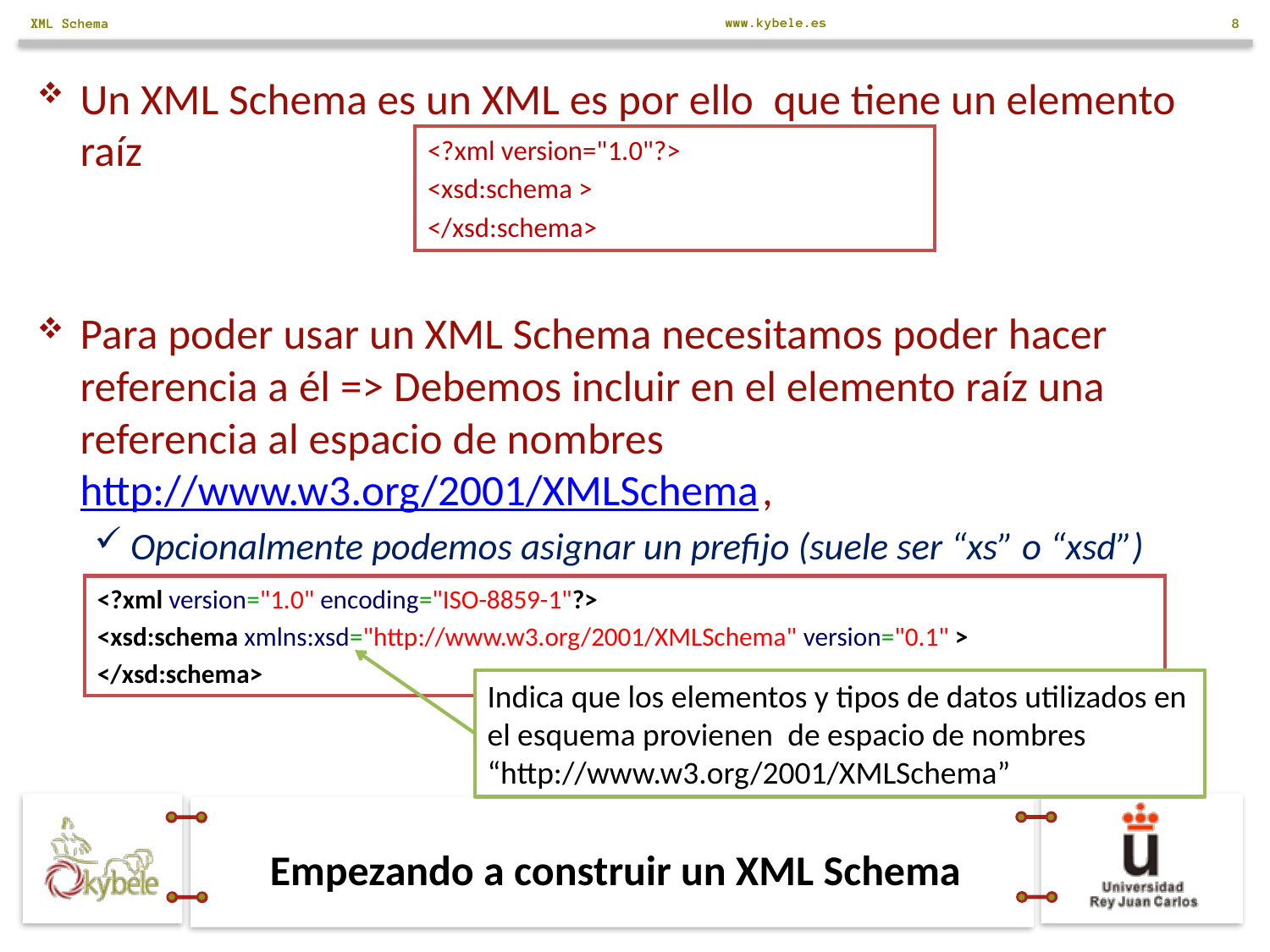

XML Schema
8
Un XML Schema es un XML es por ello  que tiene un elemento raíz

Para poder usar un XML Schema necesitamos poder hacer referencia a él => Debemos incluir en el elemento raíz una referencia al espacio de nombres http://www.w3.org/2001/XMLSchema,
Opcionalmente podemos asignar un prefijo (suele ser “xs” o “xsd”)

<?xml version="1.0"?>
<xsd:schema >
</xsd:schema>
<?xml version="1.0" encoding="ISO-8859-1"?>
<xsd:schema xmlns:xsd="http://www.w3.org/2001/XMLSchema" version="0.1" >
</xsd:schema>
Indica que los elementos y tipos de datos utilizados en el esquema provienen  de espacio de nombres “http://www.w3.org/2001/XMLSchema”
# Empezando a construir un XML Schema